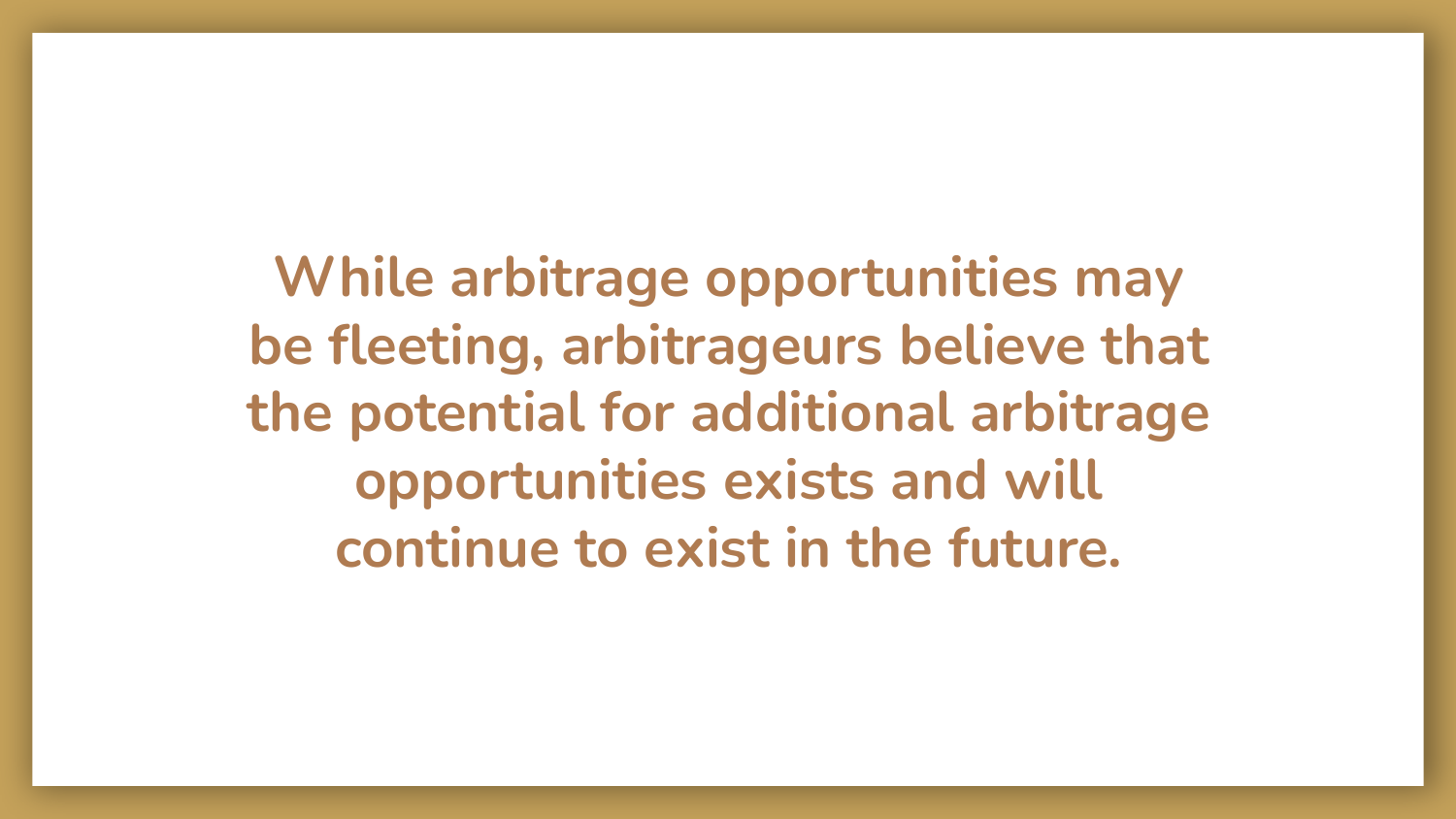

# While arbitrage opportunities may be fleeting, arbitrageurs believe that the potential for additional arbitrage opportunities exists and will continue to exist in the future.